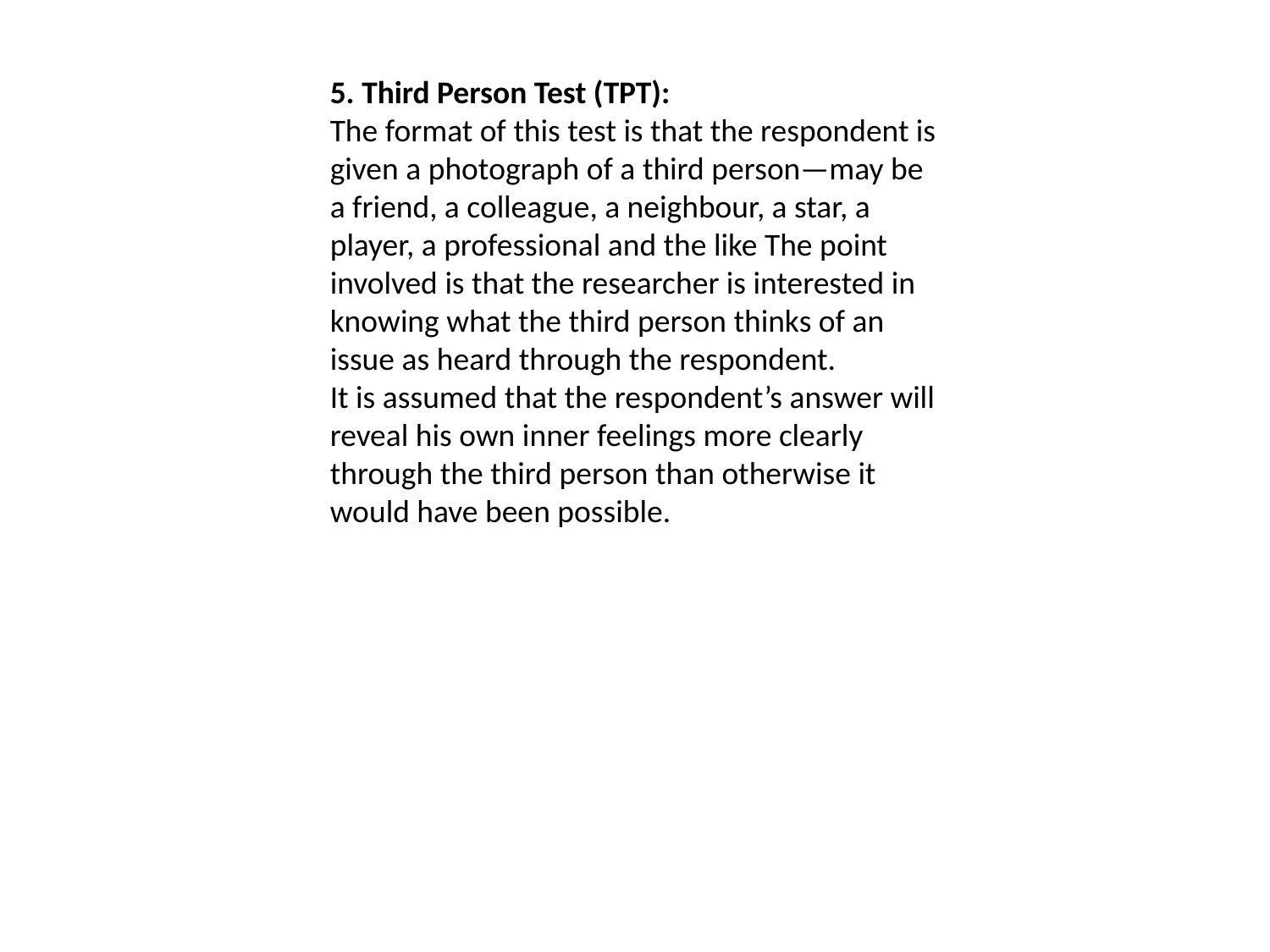

5. Third Person Test (TPT):
The format of this test is that the respondent is given a photograph of a third person—may be a friend, a colleague, a neighbour, a star, a player, a professional and the like The point involved is that the researcher is interested in knowing what the third person thinks of an issue as heard through the respondent.
It is assumed that the respondent’s answer will reveal his own inner feelings more clearly through the third person than otherwise it would have been possible.